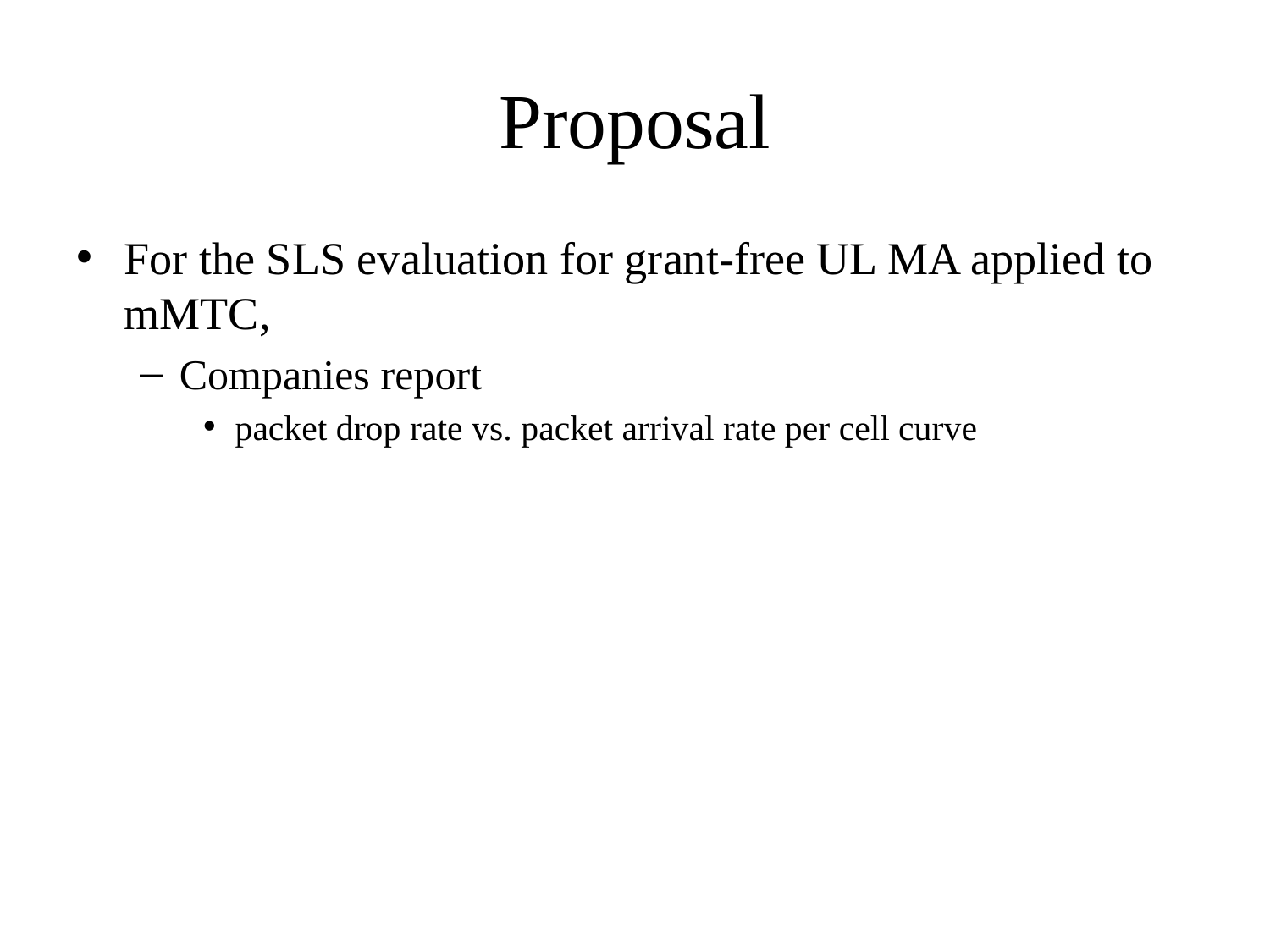

# Proposal
For the SLS evaluation for grant-free UL MA applied to mMTC,
Companies report
packet drop rate vs. packet arrival rate per cell curve